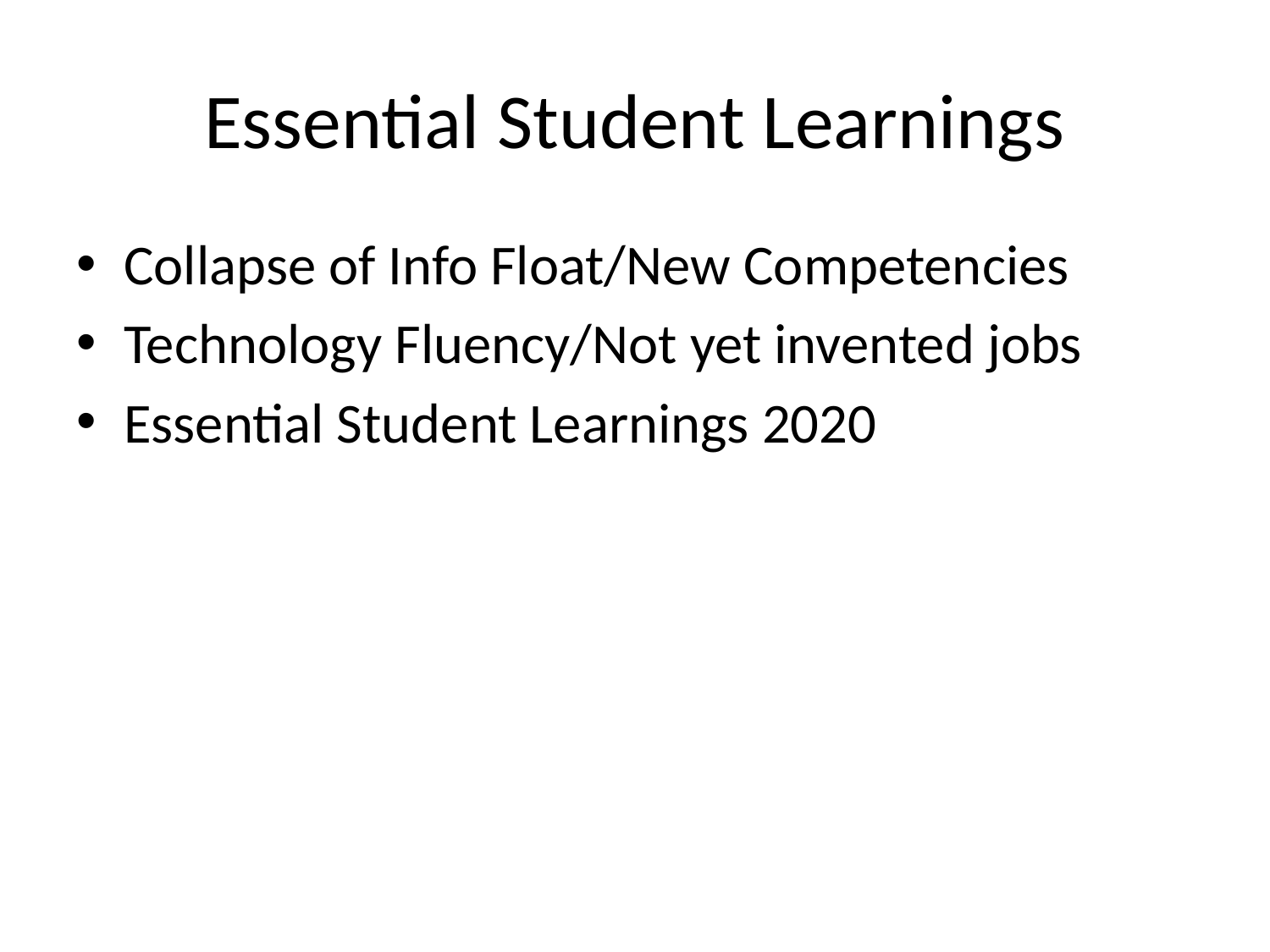

# Essential Student Learnings
Collapse of Info Float/New Competencies
Technology Fluency/Not yet invented jobs
Essential Student Learnings 2020